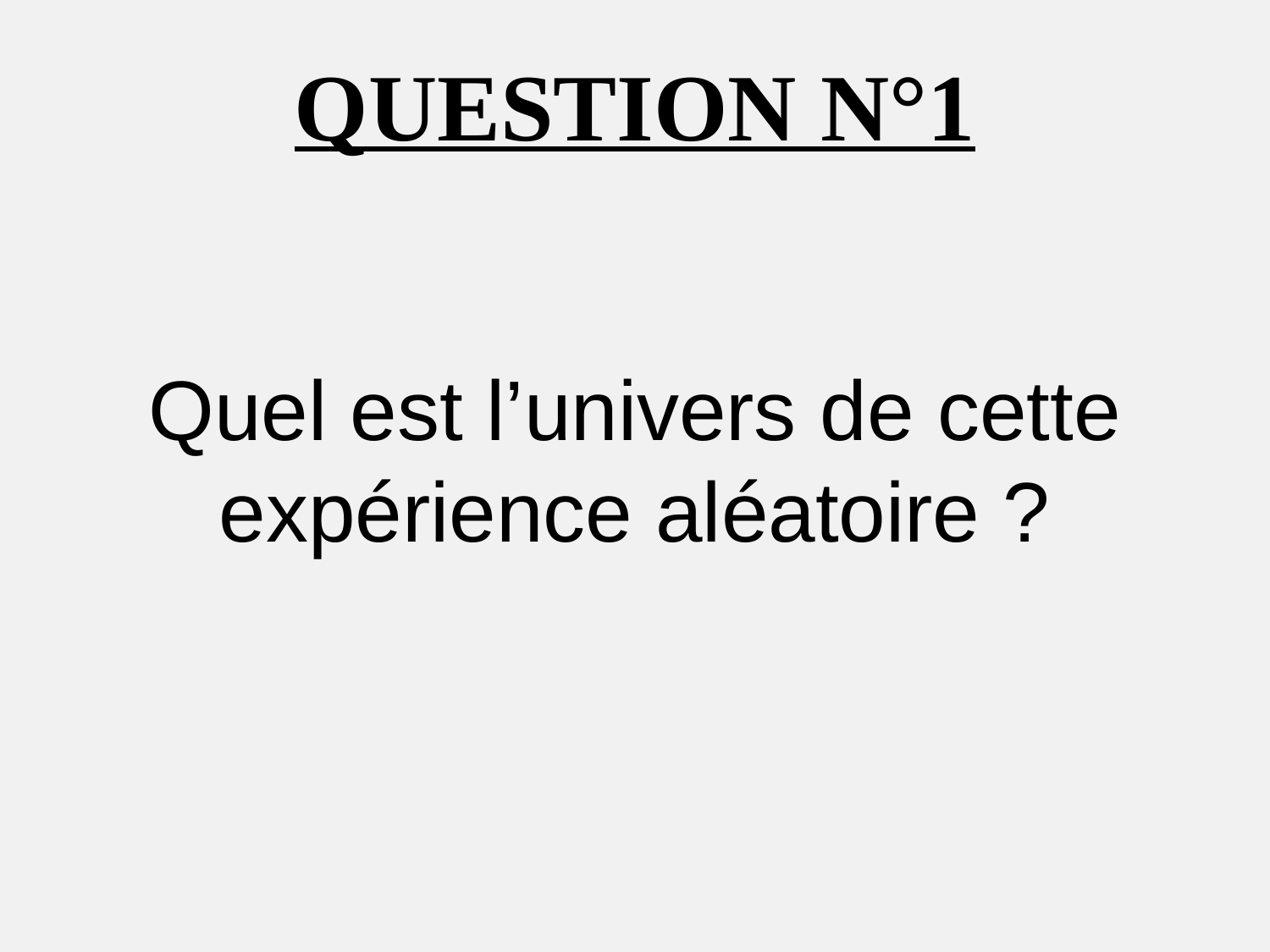

QUESTION N°1

Quel est l’univers de cette expérience aléatoire ?